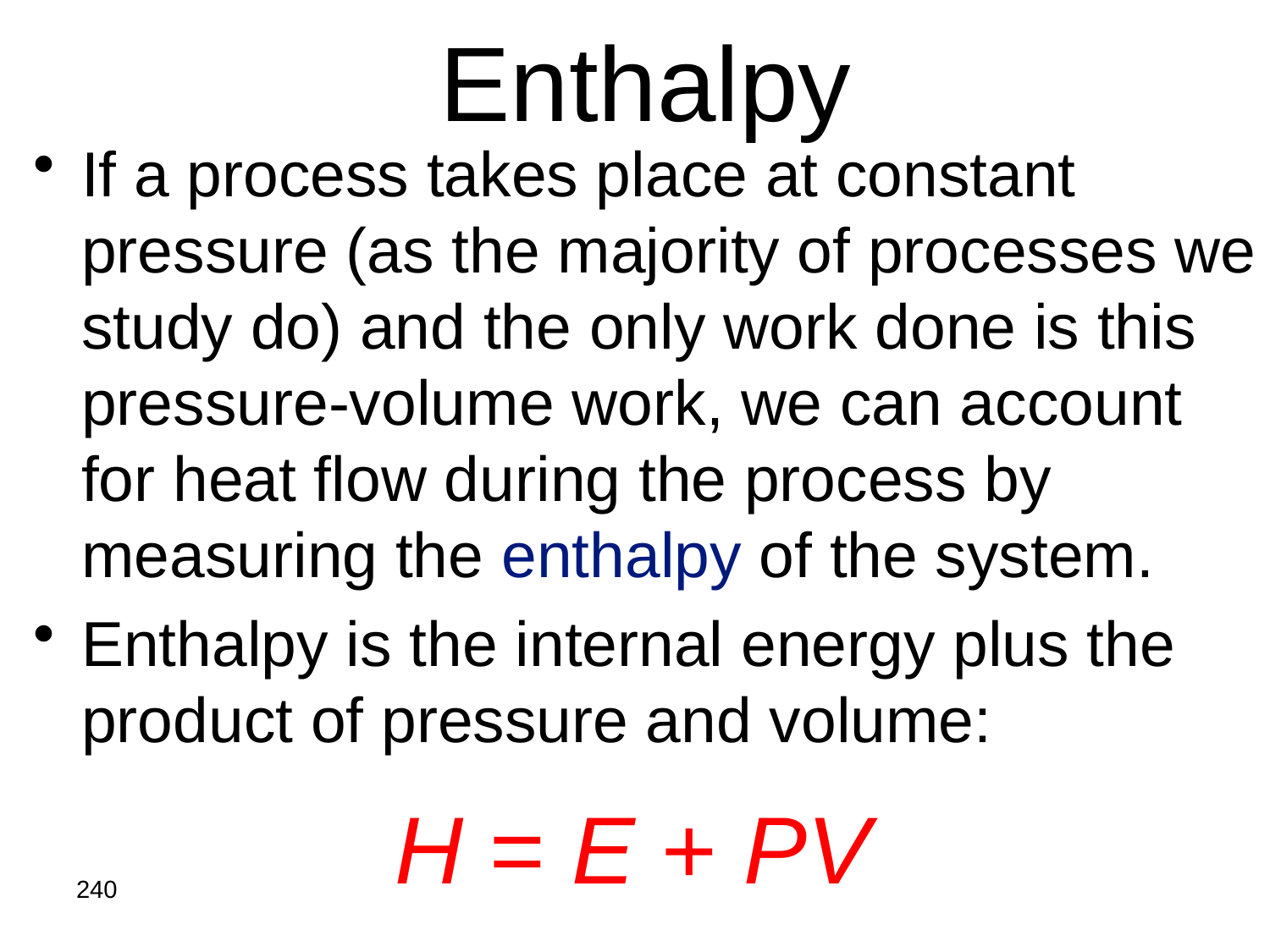

# Enthalpy
If a process takes place at constant pressure (as the majority of processes we study do) and the only work done is this pressure-volume work, we can account for heat flow during the process by measuring the enthalpy of the system.
Enthalpy is the internal energy plus the product of pressure and volume:
H = E + PV
240